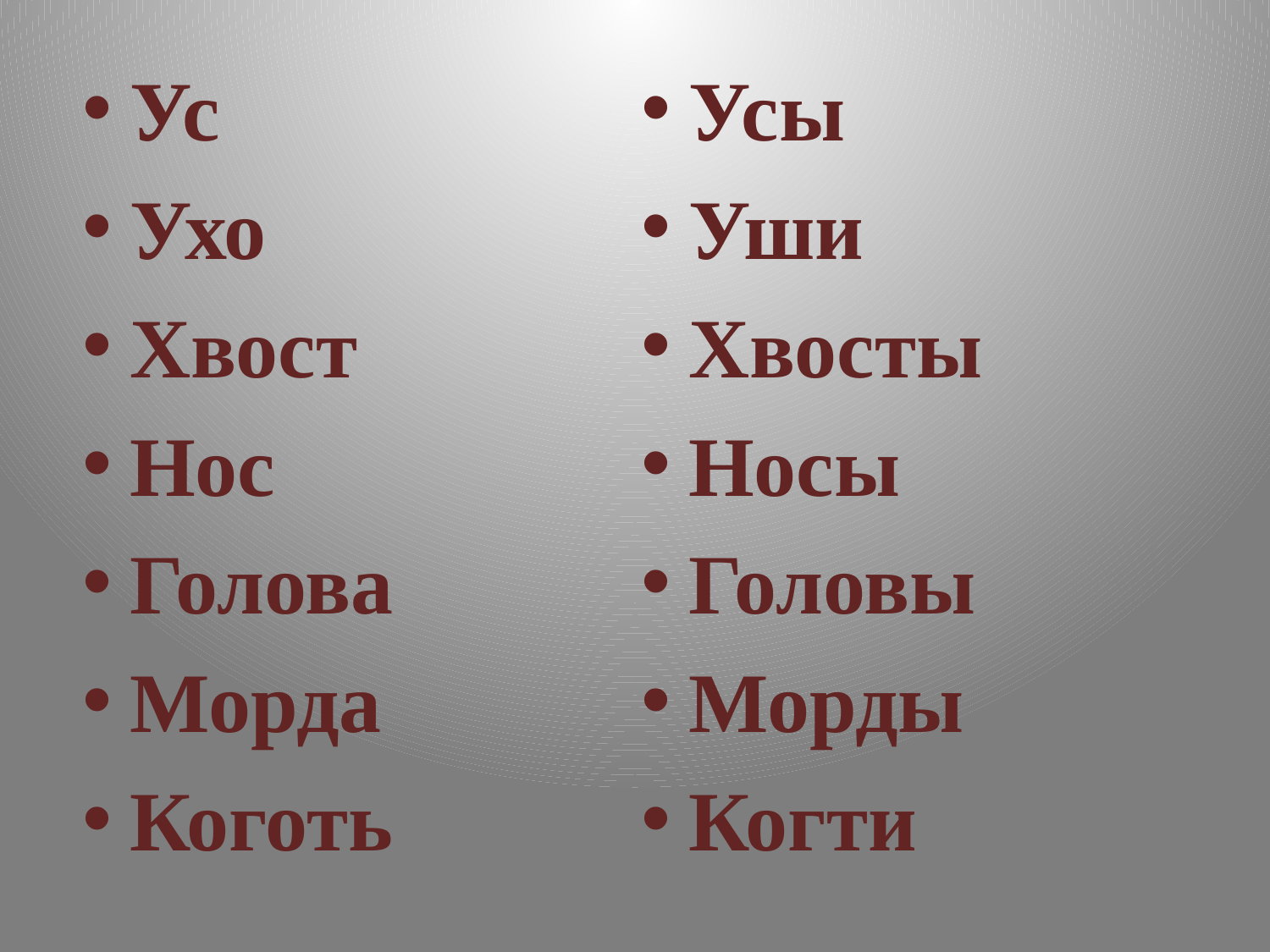

Ус
Ухо
Хвост
Нос
Голова
Морда
Коготь

Усы
Уши
Хвосты
Носы
Головы
Морды
Когти